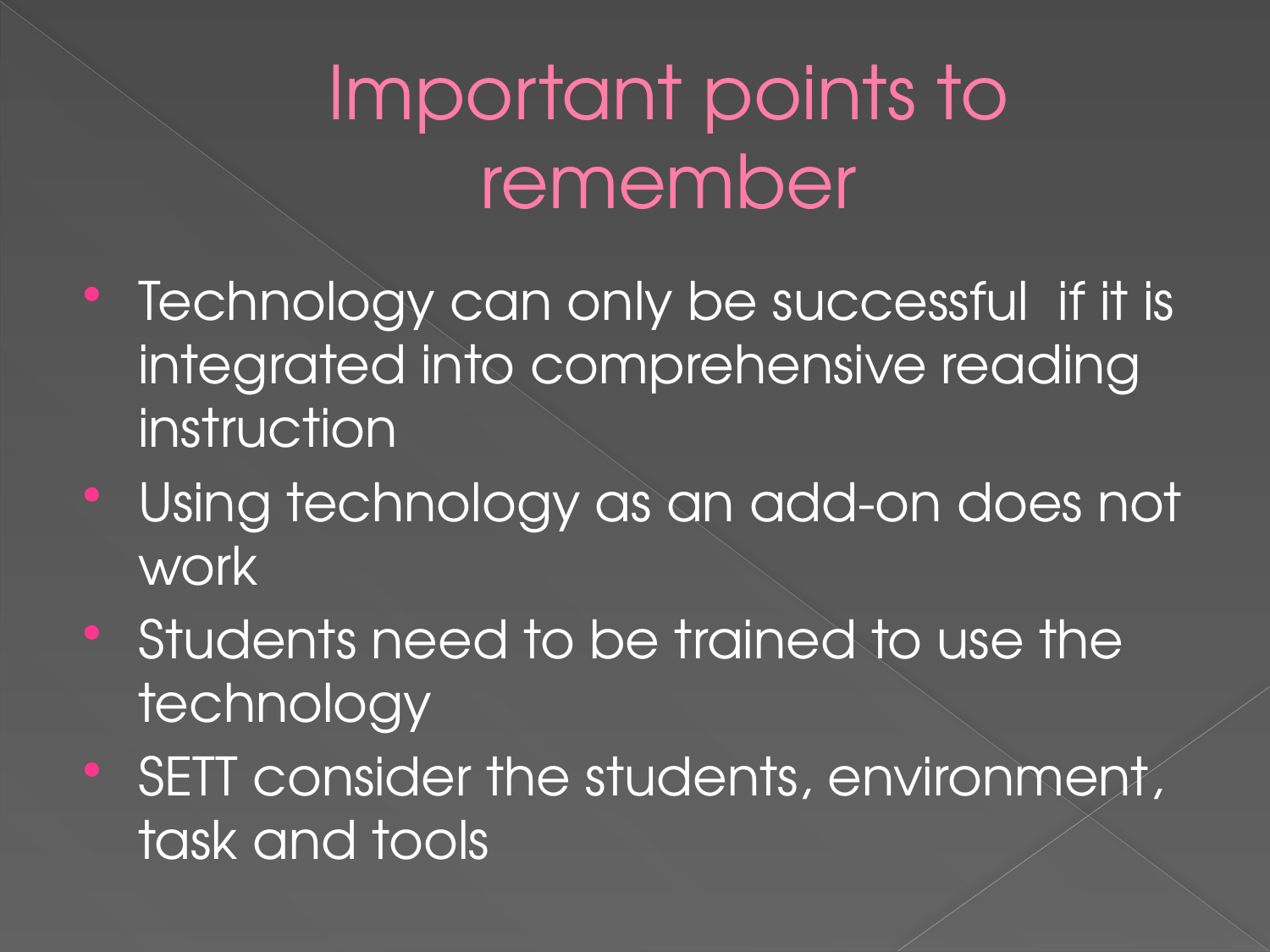

# Important points to remember
Technology can only be successful  if it is integrated into comprehensive reading instruction
Using technology as an add-on does not work
Students need to be trained to use the technology
SETT consider the students, environment, task and tools